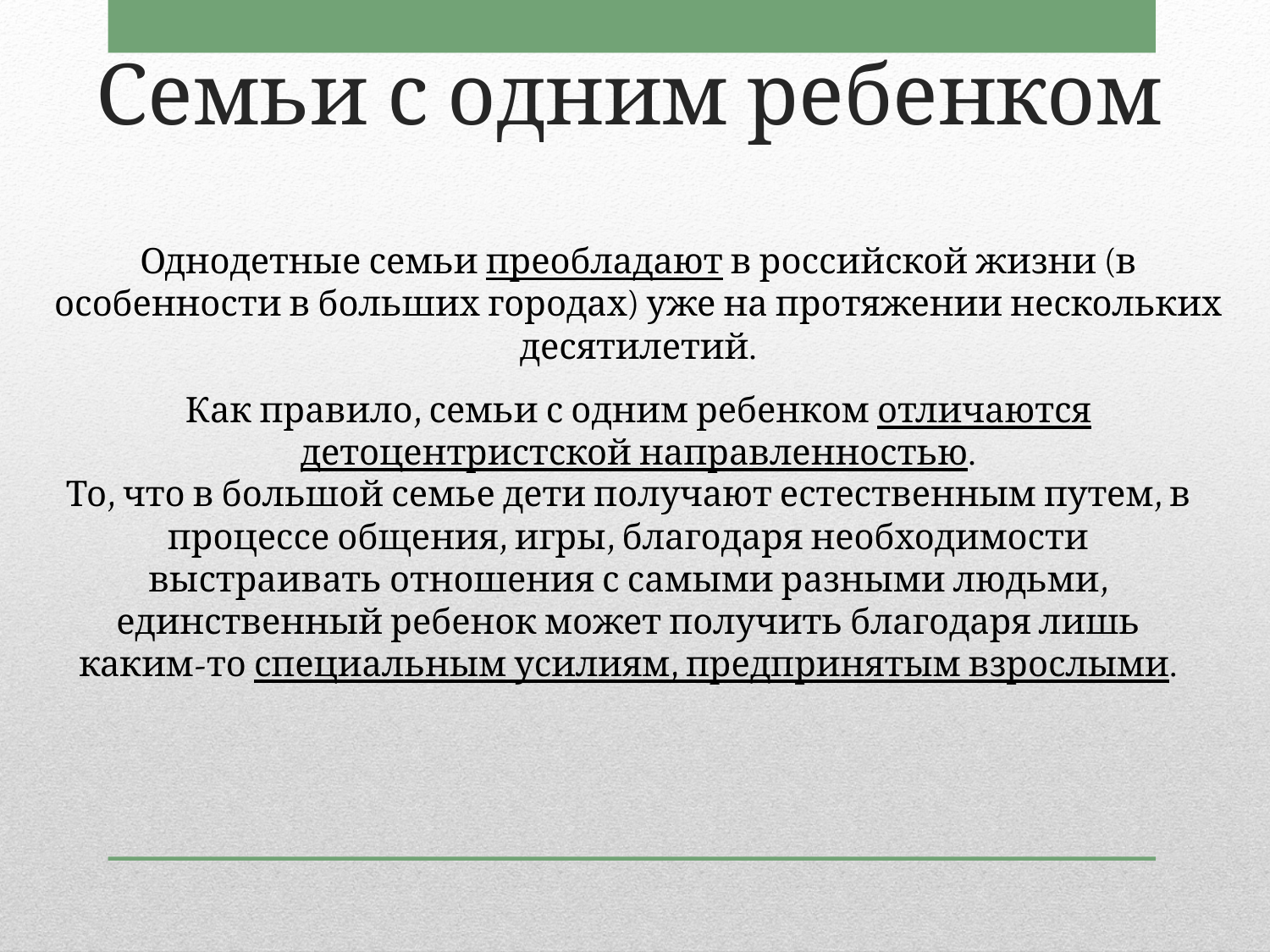

# Семьи с одним ребенком
Однодетные семьи преобладают в российской жизни (в особенности в больших городах) уже на протяжении нескольких десятилетий.
Как правило, семьи с одним ребенком отличаются детоцентристской направленностью.
То, что в большой семье дети получают естественным путем, в процессе общения, игры, благодаря необходимости выстраивать отношения с самыми разными людьми, единственный ребенок может получить благодаря лишь каким-то специальным усилиям, предпринятым взрослыми.